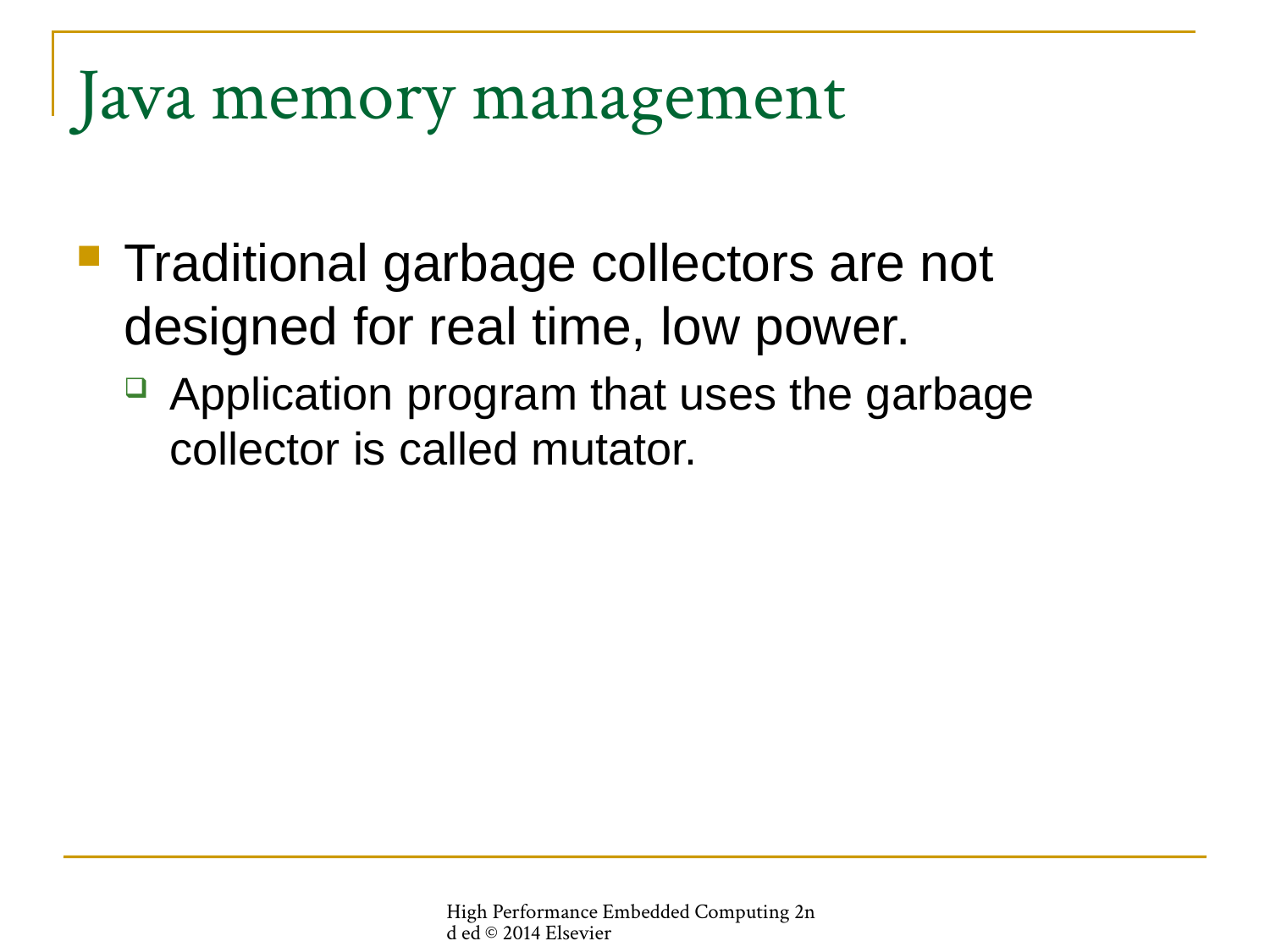

# Java memory management
Traditional garbage collectors are not designed for real time, low power.
Application program that uses the garbage collector is called mutator.
High Performance Embedded Computing 2nd ed © 2014 Elsevier